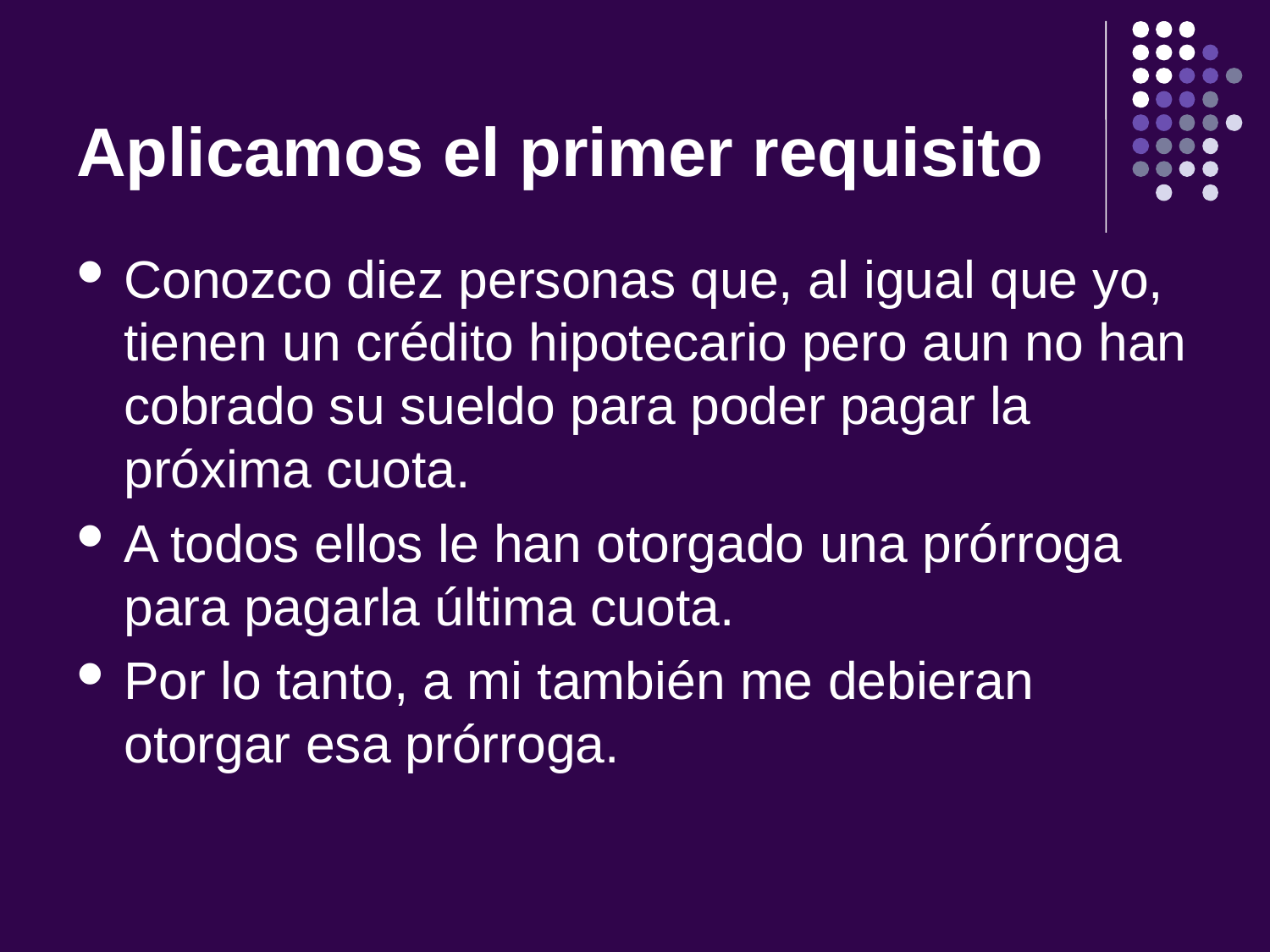

# Aplicamos el primer requisito
Conozco diez personas que, al igual que yo, tienen un crédito hipotecario pero aun no han cobrado su sueldo para poder pagar la próxima cuota.
A todos ellos le han otorgado una prórroga para pagarla última cuota.
Por lo tanto, a mi también me debieran otorgar esa prórroga.